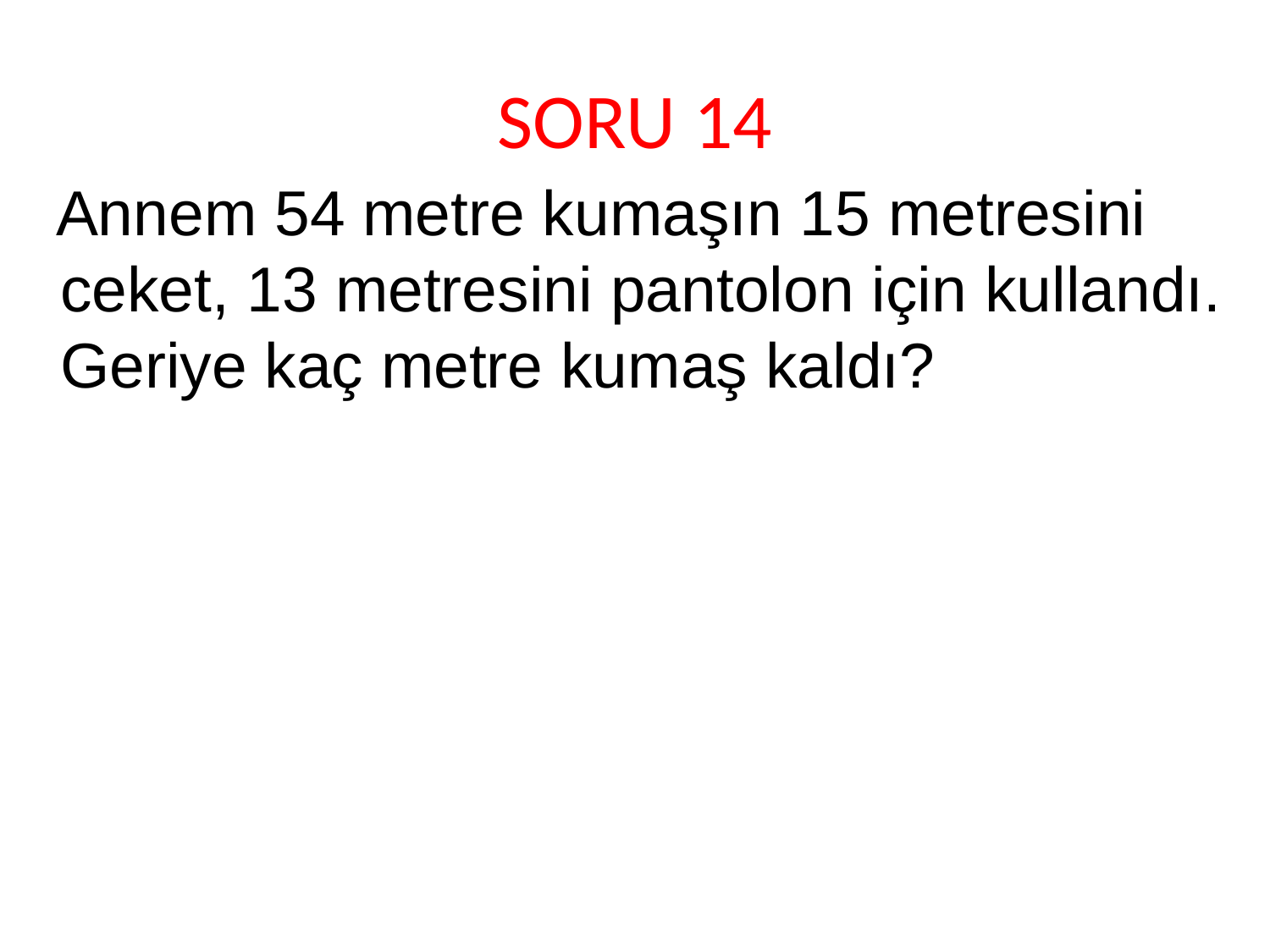

# SORU 14
   Annem 54 metre kumaşın 15 metresini ceket, 13 metresini pantolon için kullandı. Geriye kaç metre kumaş kaldı?